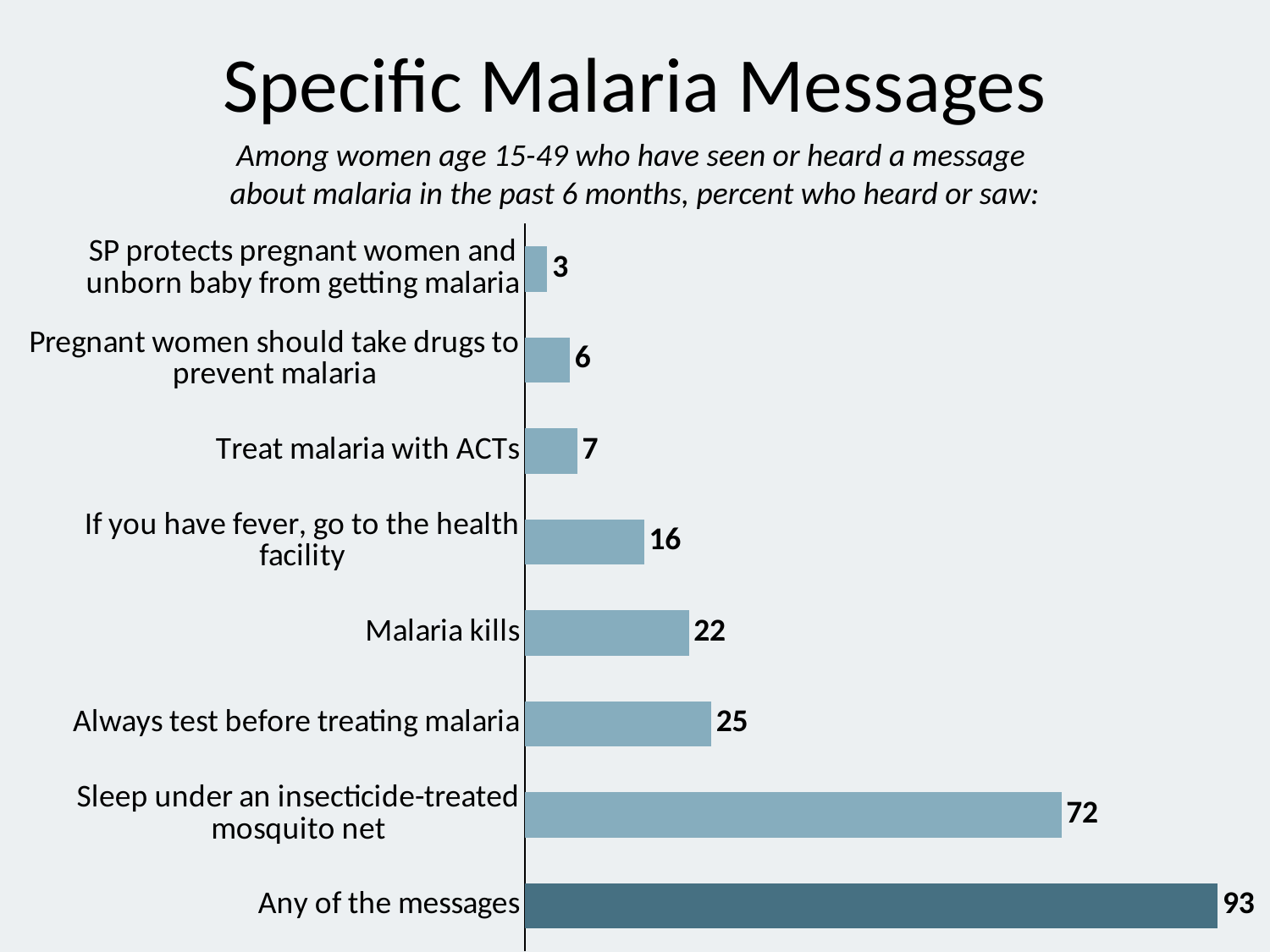

# Specific Malaria Messages
Among women age 15-49 who have seen or heard a message
about malaria in the past 6 months, percent who heard or saw:

### Chart

| Category | Series 1 |
|---|---|
| Any of the messages | 93.0 |
| Sleep under an insecticide-treated mosquito net | 72.0 |
| Always test before treating malaria | 25.0 |
| Malaria kills | 22.0 |
| If you have fever, go to the health facility | 16.0 |
| Treat malaria with ACTs | 7.0 |
| Pregnant women should take drugs to prevent malaria | 6.0 |
| SP protects pregnant women and unborn baby from getting malaria | 3.0 |